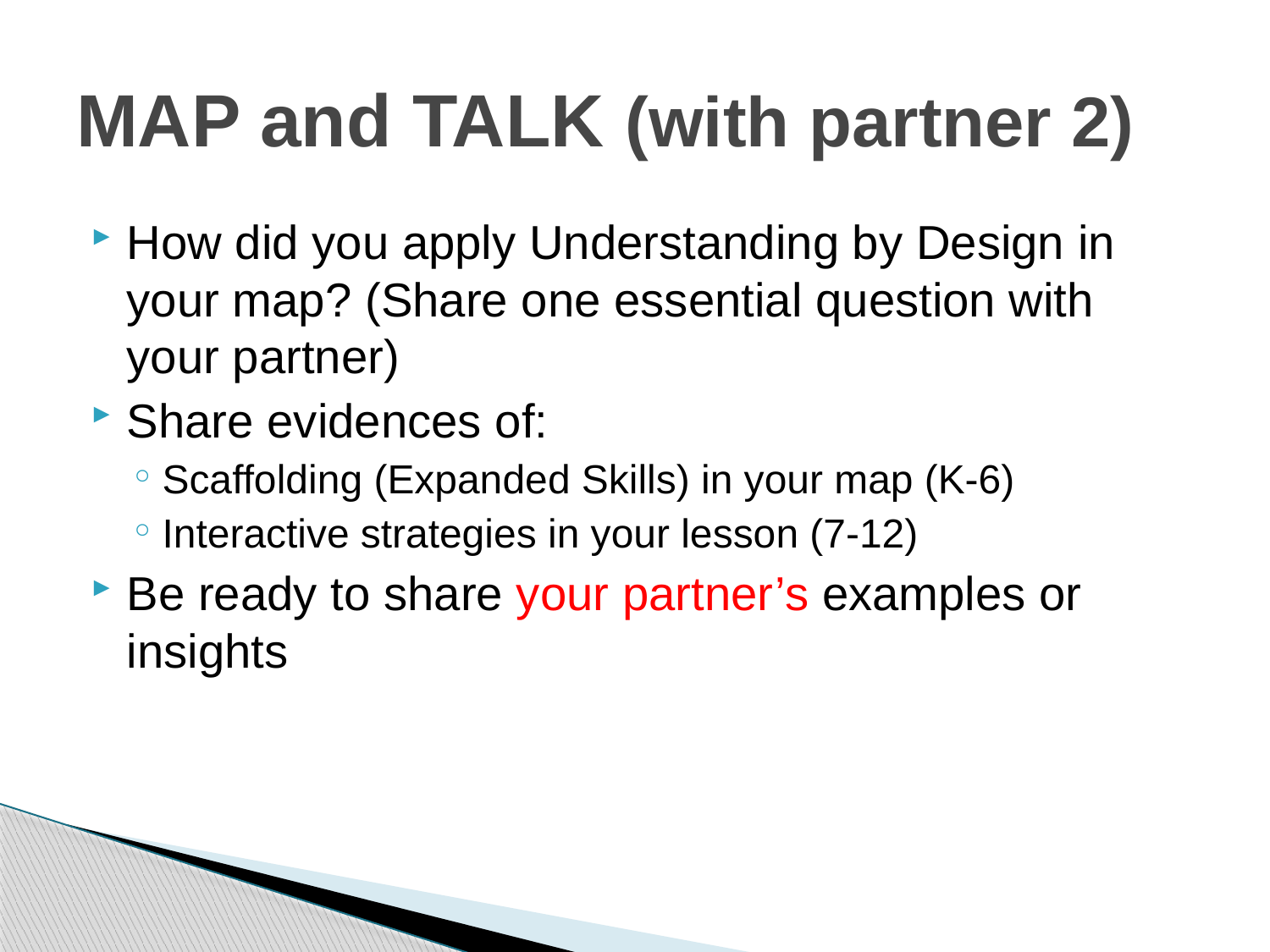

# MAP and TALK (with partner 2)
How did you apply Understanding by Design in your map? (Share one essential question with your partner)
Share evidences of:
Scaffolding (Expanded Skills) in your map (K-6)
Interactive strategies in your lesson (7-12)
Be ready to share your partner’s examples or insights